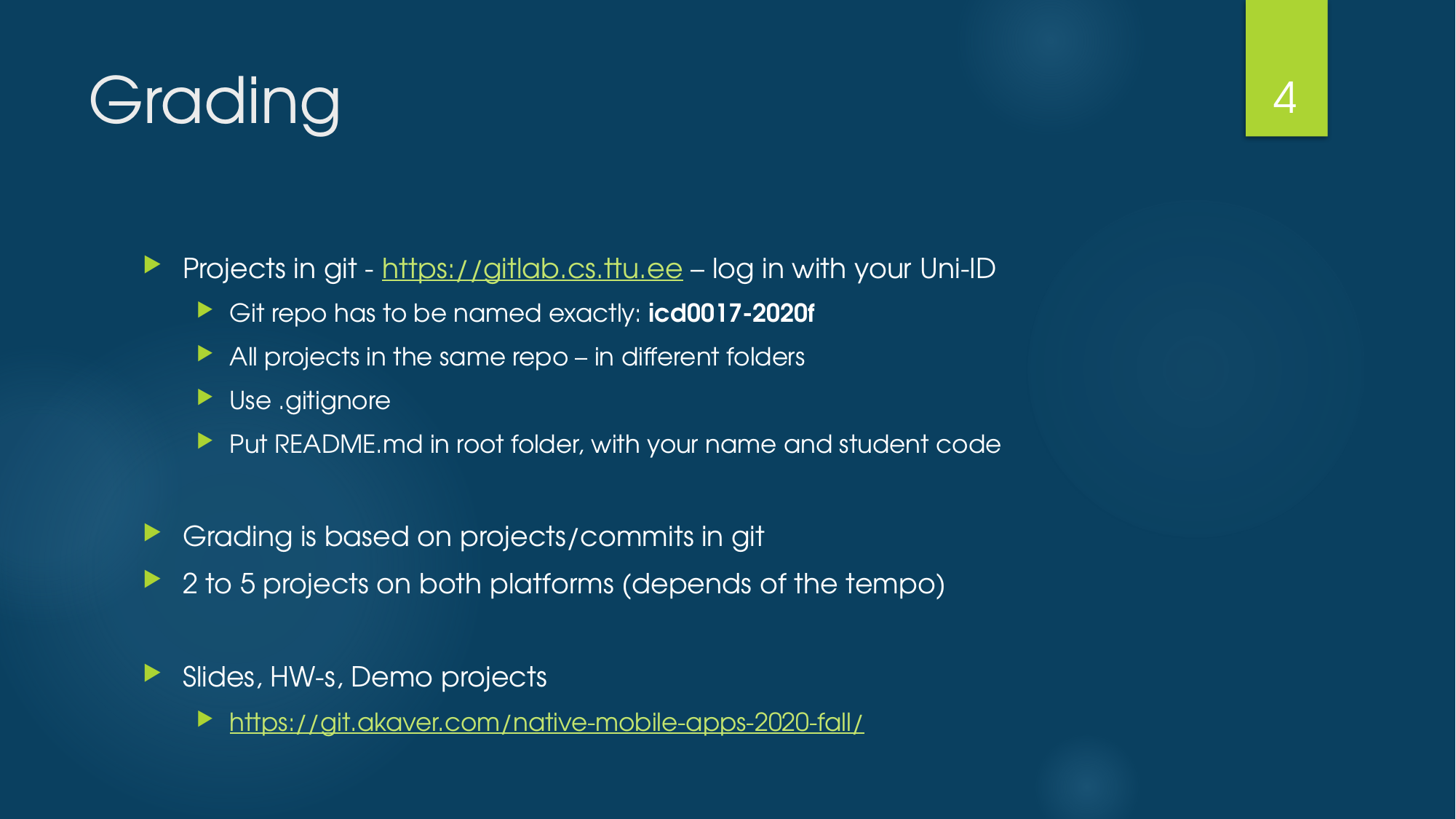

4
# Grading
Projects in git - https://gitlab.cs.ttu.ee – log in with your Uni-ID
Git repo has to be named exactly: icd0017-2020f
All projects in the same repo – in different folders
Use .gitignore
Put README.md in root folder, with your name and student code

Grading is based on projects/commits in git
2 to 5 projects on both platforms (depends of the tempo)

Slides, HW-s, Demo projects
https://git.akaver.com/native-mobile-apps-2020-fall/